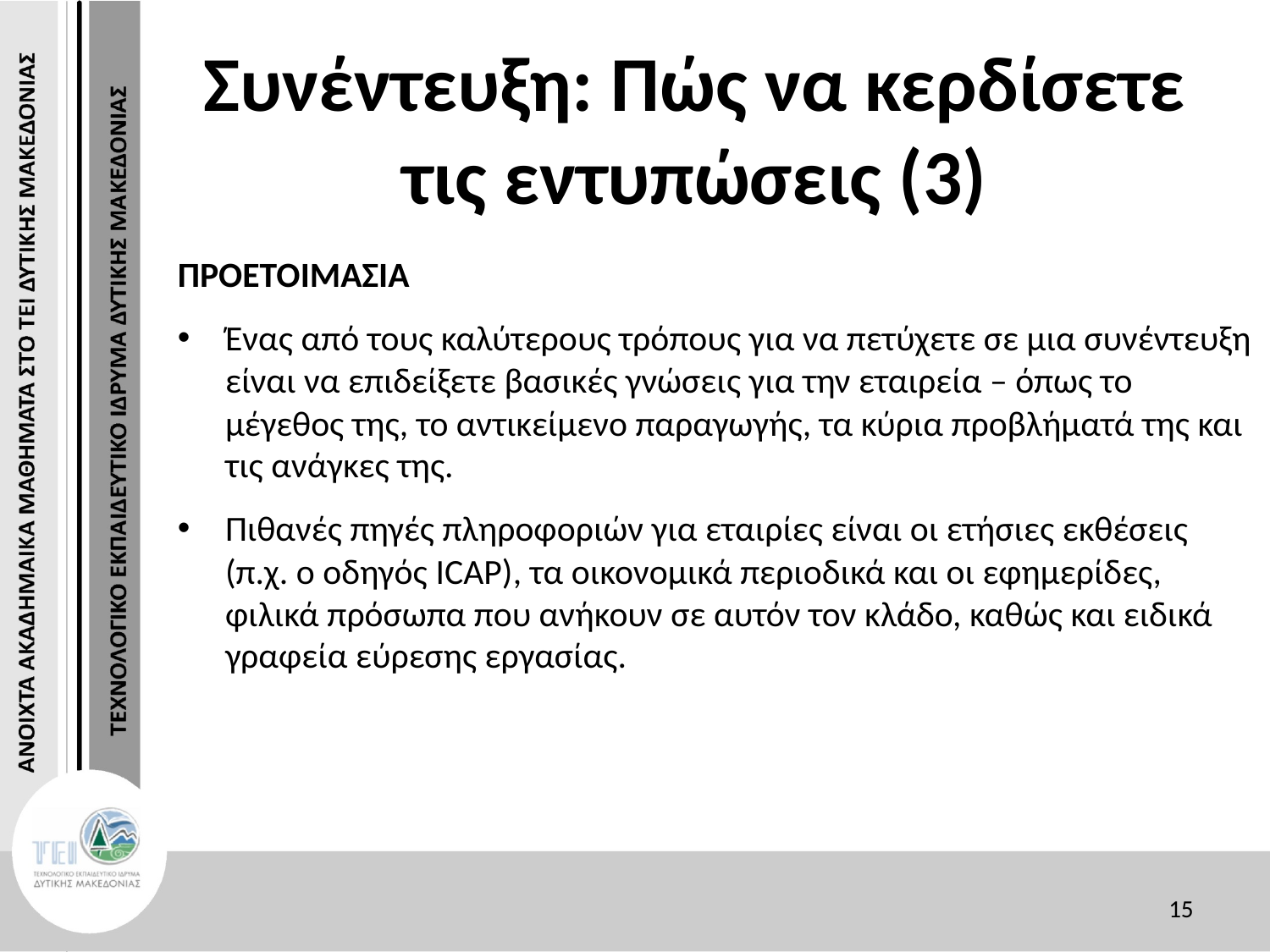

# Συνέντευξη: Πώς να κερδίσετε τις εντυπώσεις (3)
ΠΡΟΕΤΟΙΜΑΣΙΑ
Ένας από τους καλύτερους τρόπους για να πετύχετε σε μια συνέντευξη είναι να επιδείξετε βασικές γνώσεις για την εταιρεία – όπως το μέγεθος της, το αντικείμενο παραγωγής, τα κύρια προβλήματά της και τις ανάγκες της.
Πιθανές πηγές πληροφοριών για εταιρίες είναι οι ετήσιες εκθέσεις (π.χ. ο οδηγός ICAP), τα οικονομικά περιοδικά και οι εφημερίδες, φιλικά πρόσωπα που ανήκουν σε αυτόν τον κλάδο, καθώς και ειδικά γραφεία εύρεσης εργασίας.
15